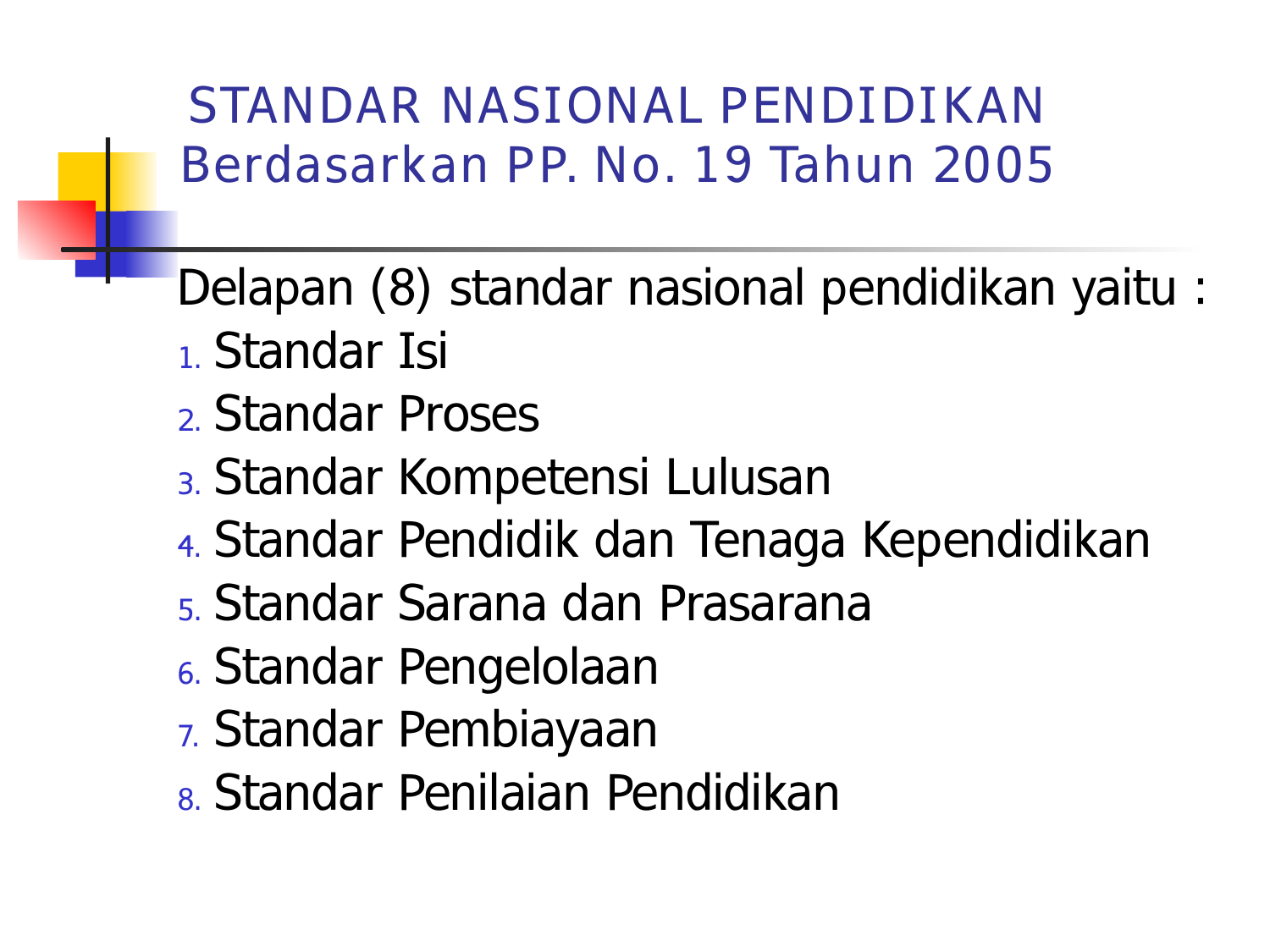

# STANDAR NASIONAL PENDIDIKAN Berdasarkan PP. No. 19 Tahun 2005
Delapan (8) standar nasional pendidikan yaitu :
Standar Isi
Standar Proses
Standar Kompetensi Lulusan
Standar Pendidik dan Tenaga Kependidikan
Standar Sarana dan Prasarana
Standar Pengelolaan
Standar Pembiayaan
Standar Penilaian Pendidikan